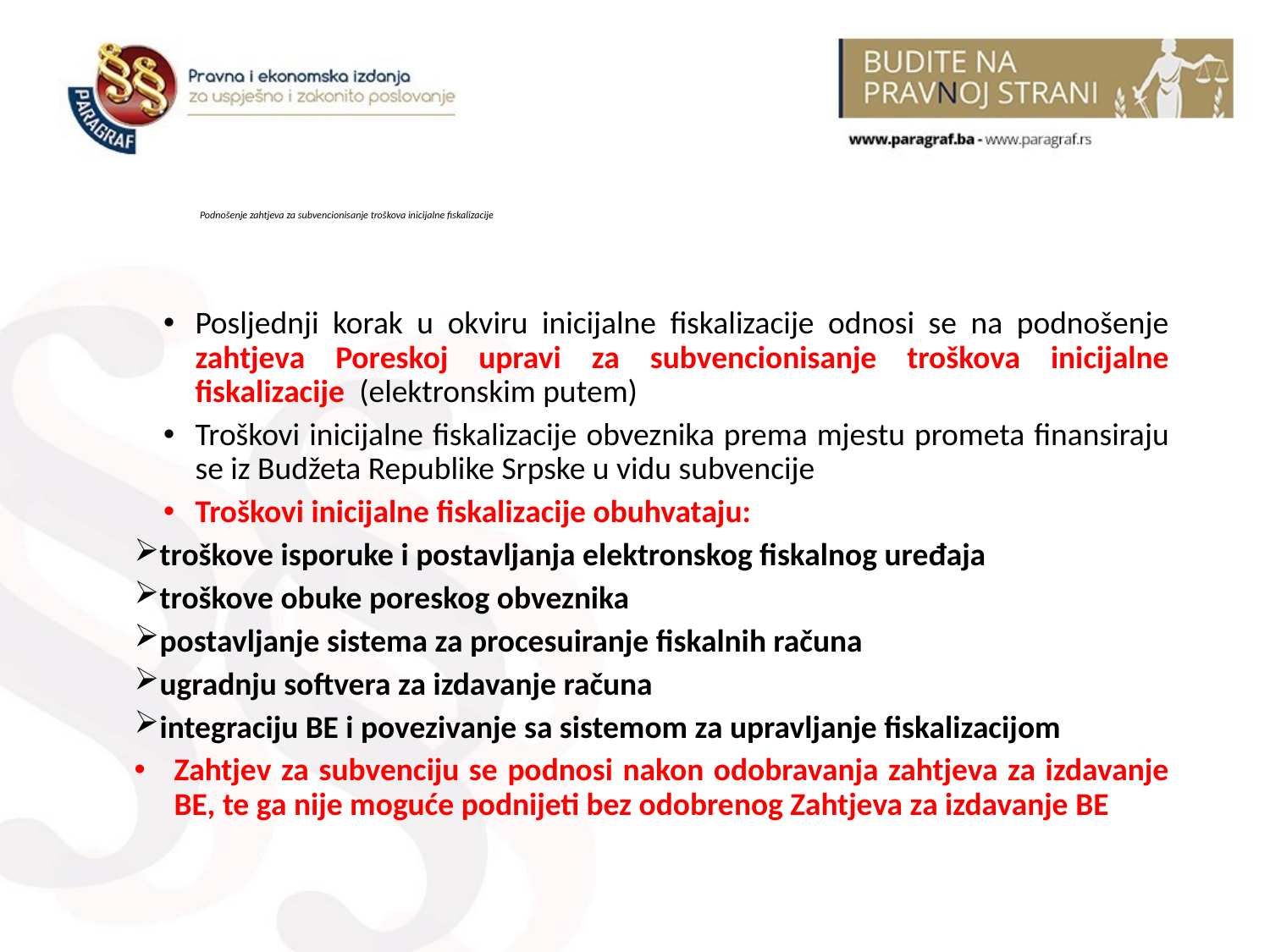

# Podnošenje zahtjeva za subvencionisanje troškova inicijalne fiskalizacije

Posljednji korak u okviru inicijalne fiskalizacije odnosi se na podnošenje zahtjeva Poreskoj upravi za subvencionisanje troškova inicijalne fiskalizacije  (elektronskim putem)
Troškovi inicijalne fiskalizacije obveznika prema mjestu prometa finansiraju se iz Budžeta Republike Srpske u vidu subvencije
Troškovi inicijalne fiskalizacije obuhvataju:
troškove isporuke i postavljanja elektronskog fiskalnog uređaja
troškove obuke poreskog obveznika
postavljanje sistema za procesuiranje fiskalnih računa
ugradnju softvera za izdavanje računa
integraciju BE i povezivanje sa sistemom za upravljanje fiskalizacijom
Zahtjev za subvenciju se podnosi nakon odobravanja zahtjeva za izdavanje BE, te ga nije moguće podnijeti bez odobrenog Zahtjeva za izdavanje BE